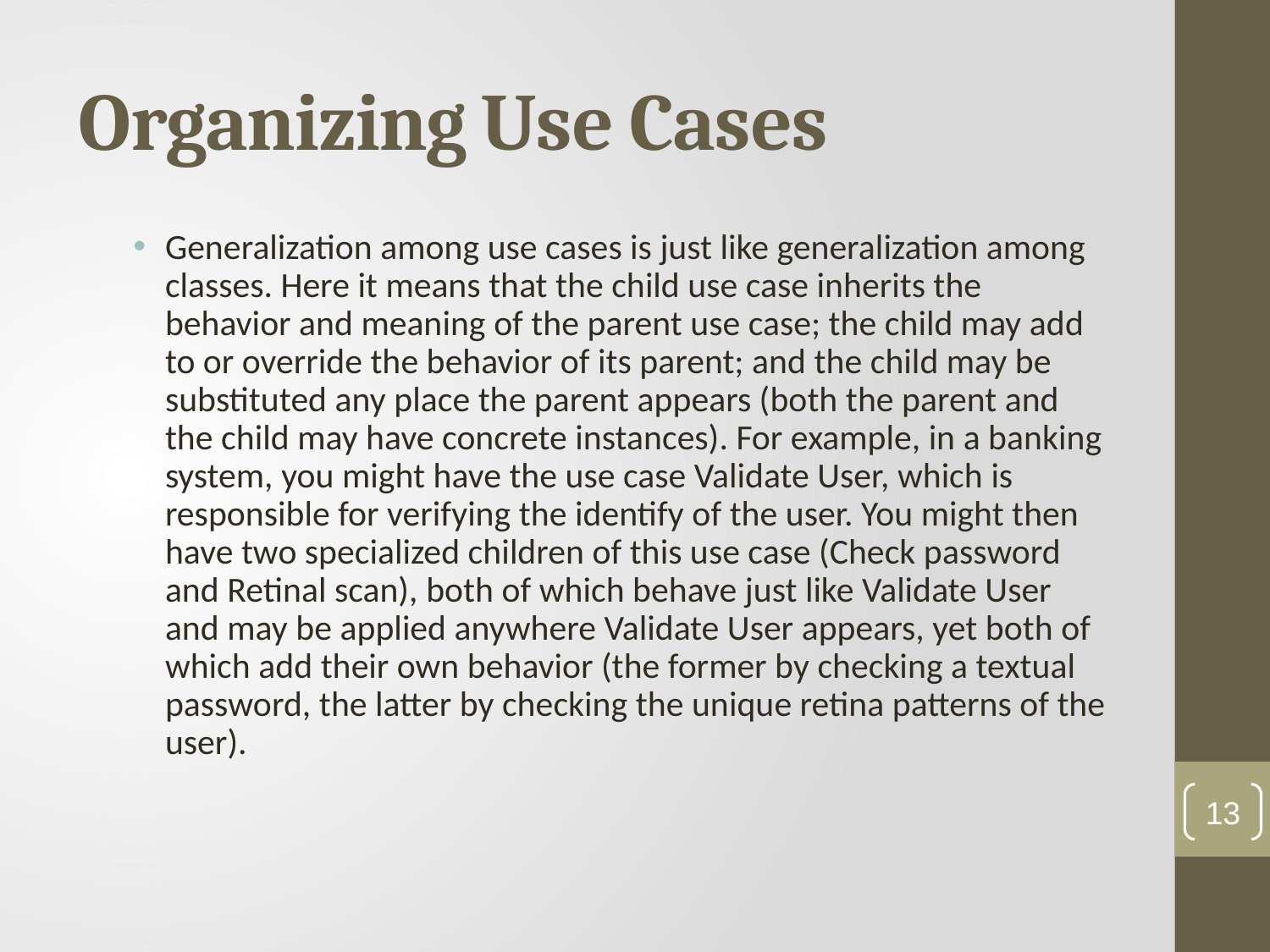

# Organizing Use Cases
Generalization among use cases is just like generalization among classes. Here it means that the child use case inherits the behavior and meaning of the parent use case; the child may add to or override the behavior of its parent; and the child may be substituted any place the parent appears (both the parent and the child may have concrete instances). For example, in a banking system, you might have the use case Validate User, which is responsible for verifying the identify of the user. You might then have two specialized children of this use case (Check password and Retinal scan), both of which behave just like Validate User and may be applied anywhere Validate User appears, yet both of which add their own behavior (the former by checking a textual password, the latter by checking the unique retina patterns of the user).
13